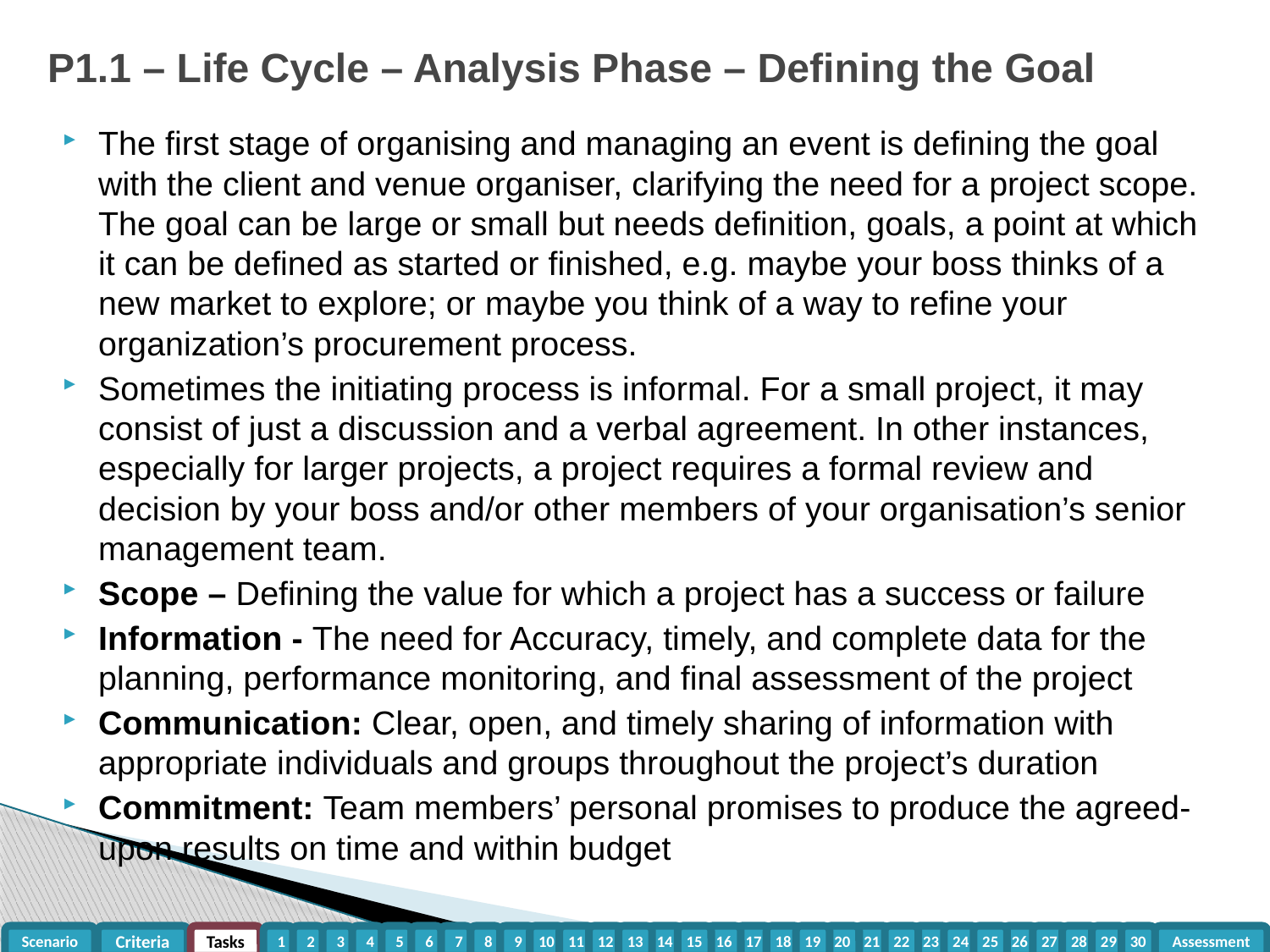

# P1.1 – Life Cycle – Analysis Phase – Defining the Goal
The first stage of organising and managing an event is defining the goal with the client and venue organiser, clarifying the need for a project scope. The goal can be large or small but needs definition, goals, a point at which it can be defined as started or finished, e.g. maybe your boss thinks of a new market to explore; or maybe you think of a way to refine your organization’s procurement process.
Sometimes the initiating process is informal. For a small project, it may consist of just a discussion and a verbal agreement. In other instances, especially for larger projects, a project requires a formal review and decision by your boss and/or other members of your organisation’s senior management team.
Scope – Defining the value for which a project has a success or failure
Information - The need for Accuracy, timely, and complete data for the planning, performance monitoring, and final assessment of the project
Communication: Clear, open, and timely sharing of information with appropriate individuals and groups throughout the project’s duration
Commitment: Team members’ personal promises to produce the agreed-upon results on time and within budget